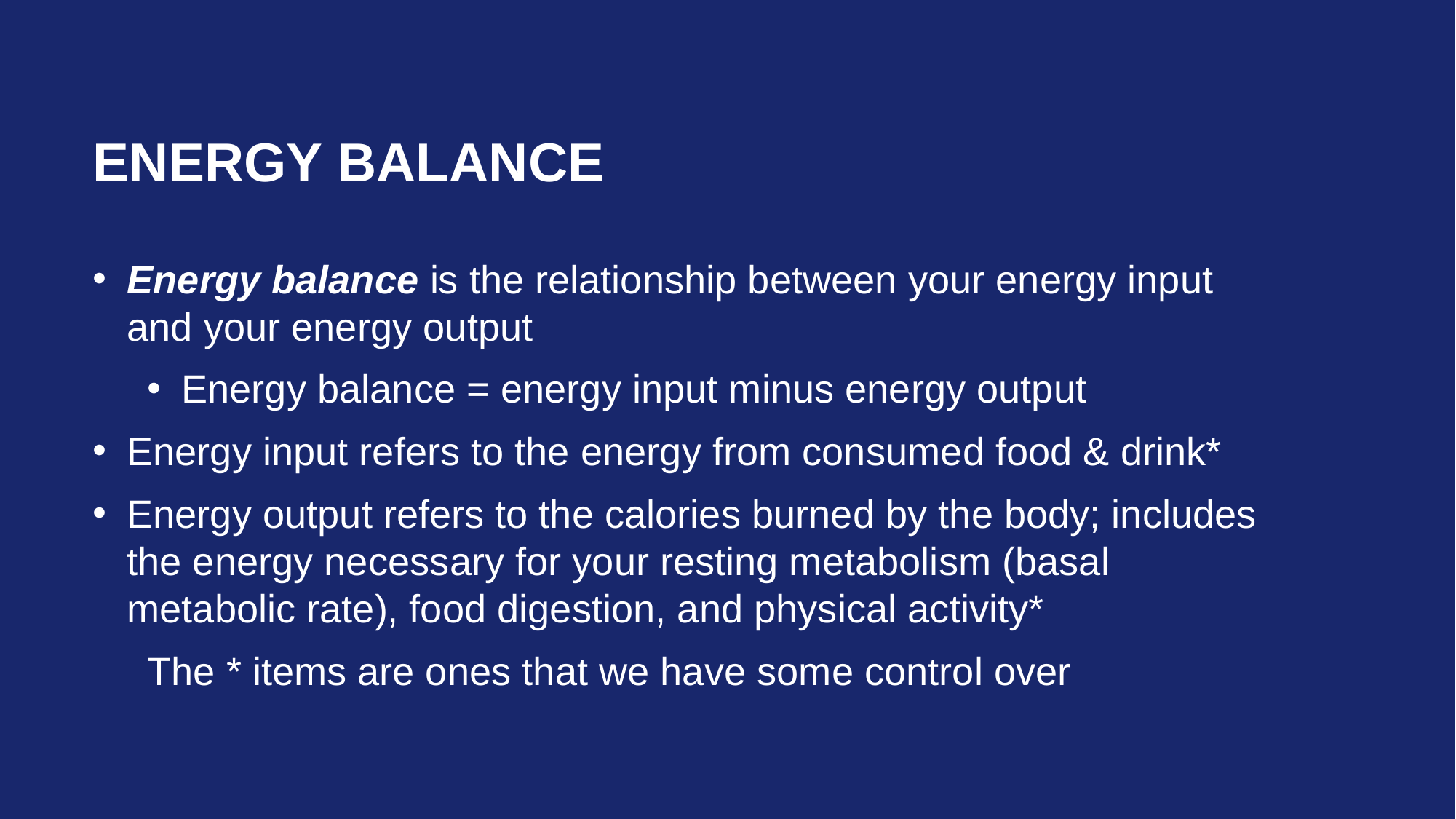

# Energy balance
Energy balance is the relationship between your energy input and your energy output
Energy balance = energy input minus energy output
Energy input refers to the energy from consumed food & drink*
Energy output refers to the calories burned by the body; includes the energy necessary for your resting metabolism (basal metabolic rate), food digestion, and physical activity*
The * items are ones that we have some control over